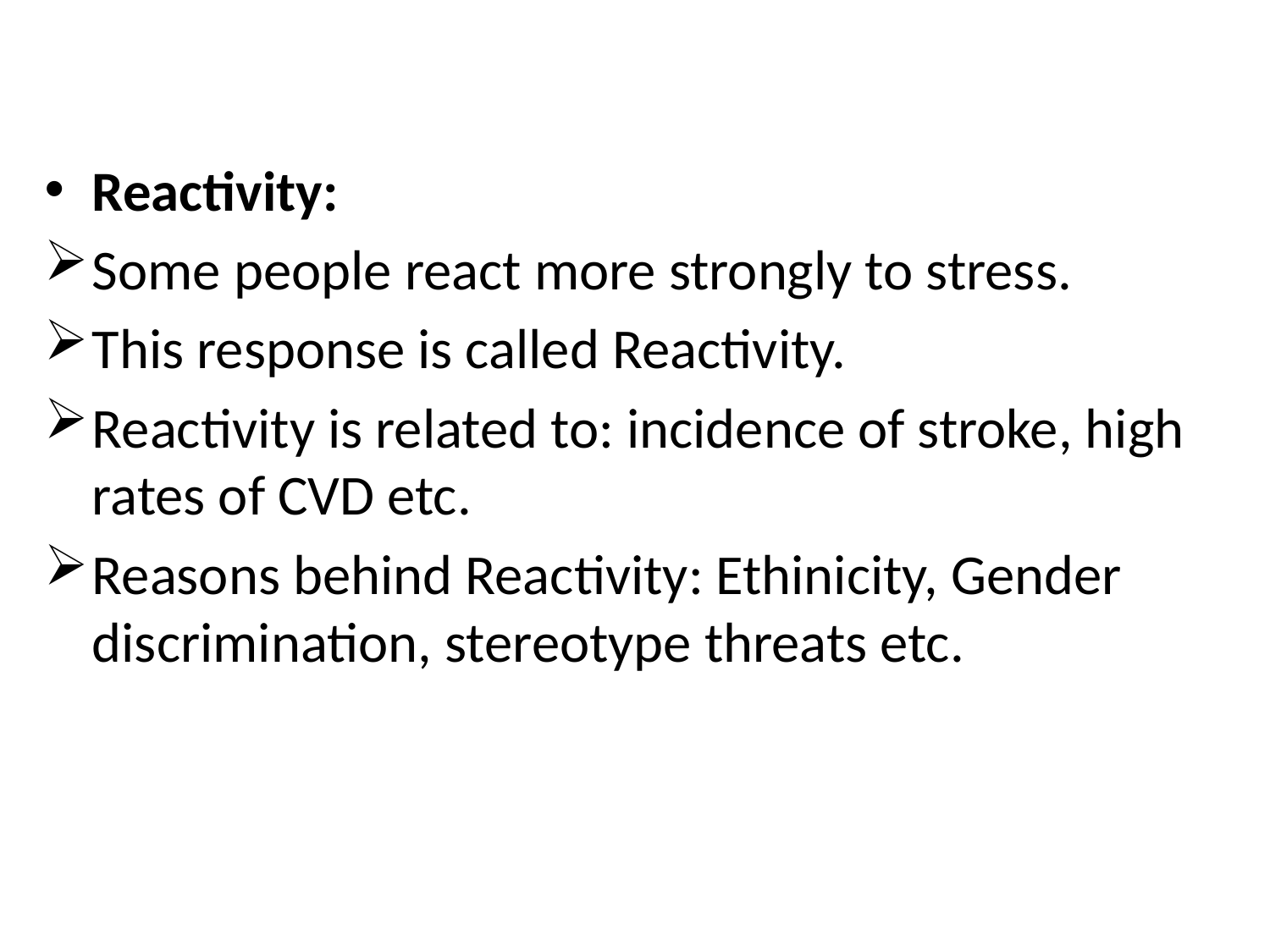

#
Reactivity:
Some people react more strongly to stress.
This response is called Reactivity.
Reactivity is related to: incidence of stroke, high rates of CVD etc.
Reasons behind Reactivity: Ethinicity, Gender discrimination, stereotype threats etc.